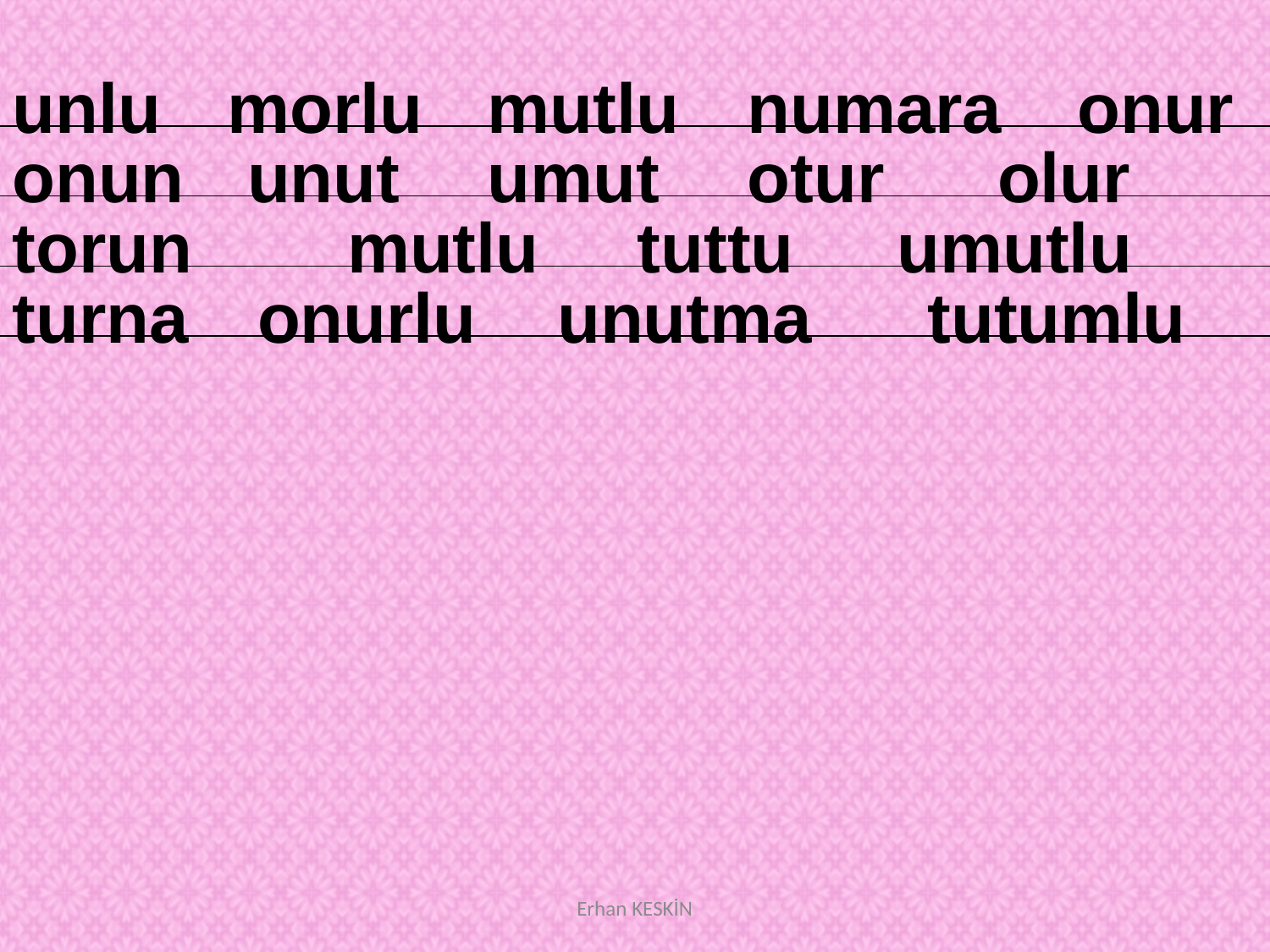

unlu
morlu
mutlu
numara
onur
onun
unut
umut
otur
olur
torun
mutlu
tuttu
umutlu
turna
onurlu
unutma
tutumlu
Erhan KESKİN